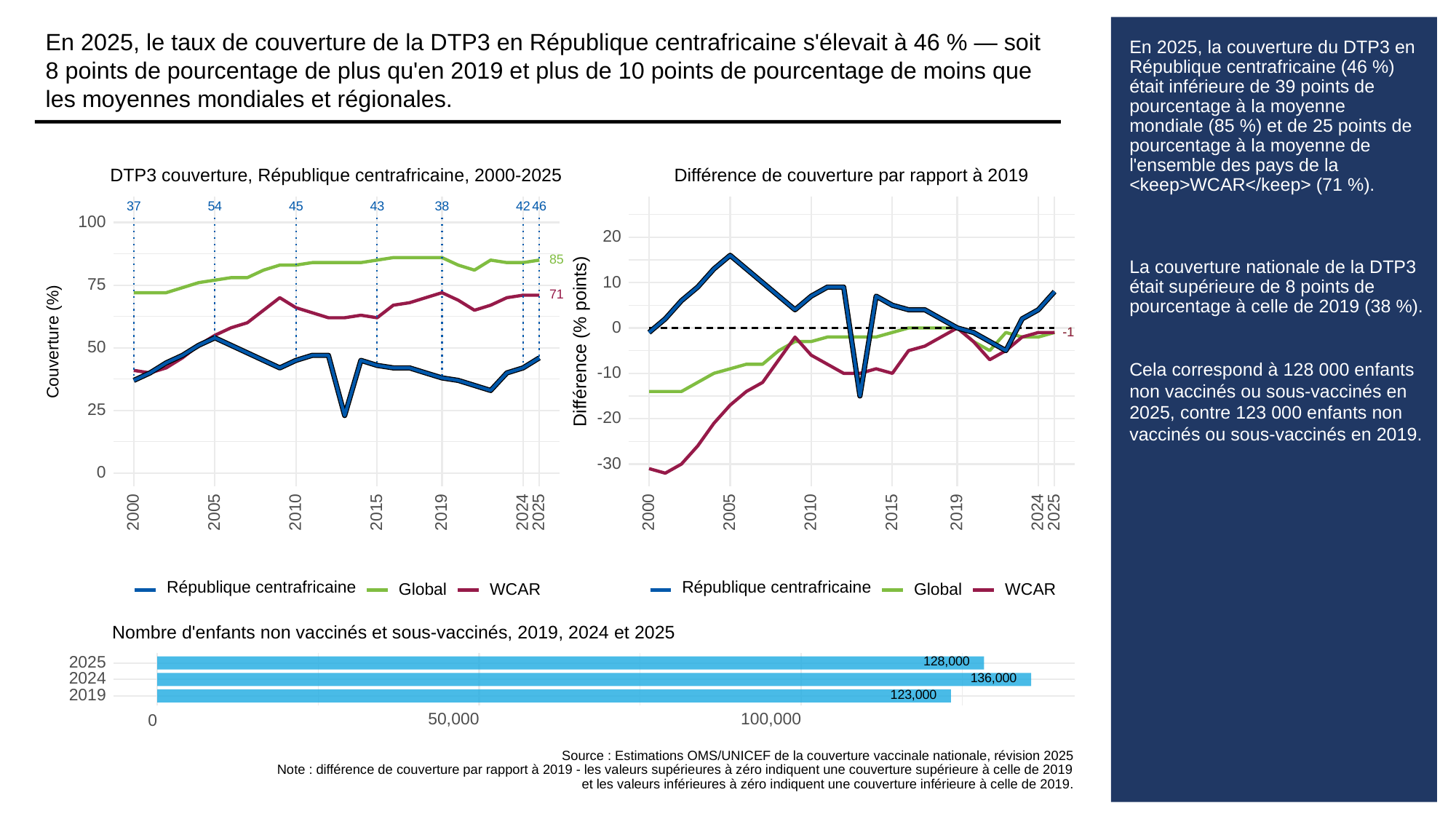

En 2025, le taux de couverture de la DTP3 en République centrafricaine s'élevait à 46 % — soit 8 points de pourcentage de plus qu'en 2019 et plus de 10 points de pourcentage de moins que les moyennes mondiales et régionales.
# En 2025, la couverture du DTP3 en République centrafricaine (46 %) était inférieure de 39 points de pourcentage à la moyenne mondiale (85 %) et de 25 points de pourcentage à la moyenne de l'ensemble des pays de la <keep>WCAR</keep> (71 %).

La couverture nationale de la DTP3 était supérieure de 8 points de pourcentage à celle de 2019 (38 %).

Cela correspond à 128 000 enfants non vaccinés ou sous-vaccinés en 2025, contre 123 000 enfants non vaccinés ou sous-vaccinés en 2019.

DTP3 couverture, République centrafricaine, 2000-2025
Différence de couverture par rapport à 2019

37
43
38
46
54
45
42

100

20

85

10
75

71

0
-1
-1

Différence (% points)
Couverture (%)

50

-10

25

-20

-30

0

2000
2005
2010
2015
2019
2024
2025
2000
2005
2010
2015
2019
2024
2025
République centrafricaine
République centrafricaine
Global
WCAR
Global
WCAR

Nombre d'enfants non vaccinés et sous-vaccinés, 2019, 2024 et 2025

128,000
2025

136,000
2024

123,000
2019

50,000
100,000
0
Source : Estimations OMS/UNICEF de la couverture vaccinale nationale, révision 2025
Note : différence de couverture par rapport à 2019 - les valeurs supérieures à zéro indiquent une couverture supérieure à celle de 2019
et les valeurs inférieures à zéro indiquent une couverture inférieure à celle de 2019.